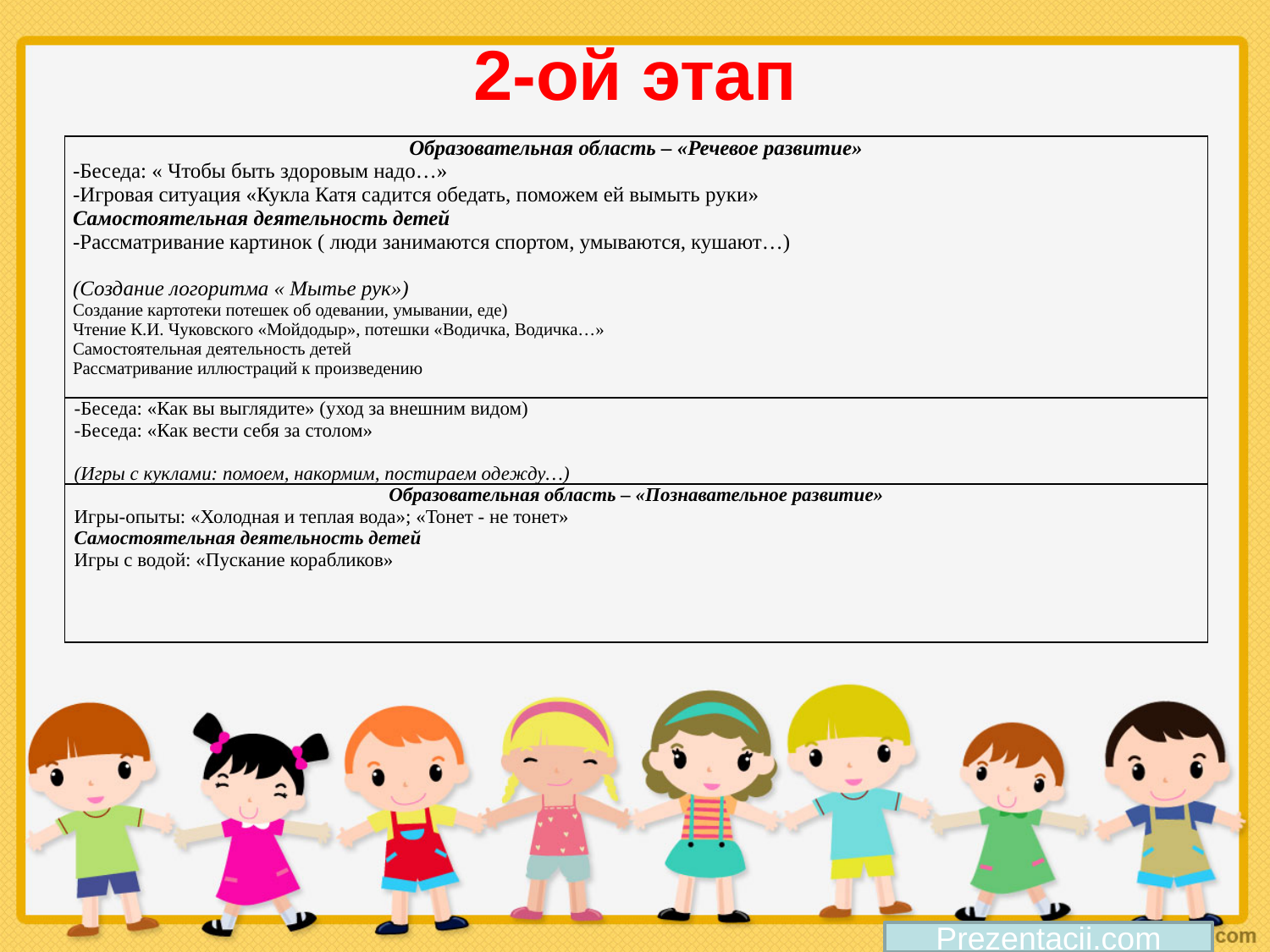

# 2-ой этап
| Образовательная область – «Речевое развитие» -Беседа: « Чтобы быть здоровым надо…» -Игровая ситуация «Кукла Катя садится обедать, поможем ей вымыть руки» Самостоятельная деятельность детей -Рассматривание картинок ( люди занимаются спортом, умываются, кушают…)   (Создание логоритма « Мытье рук») Создание картотеки потешек об одевании, умывании, еде) Чтение К.И. Чуковского «Мойдодыр», потешки «Водичка, Водичка…» Самостоятельная деятельность детей Рассматривание иллюстраций к произведению |
| --- |
| -Беседа: «Как вы выглядите» (уход за внешним видом) -Беседа: «Как вести себя за столом»   (Игры с куклами: помоем, накормим, постираем одежду…) |
| Образовательная область – «Познавательное развитие» Игры-опыты: «Холодная и теплая вода»; «Тонет - не тонет» Самостоятельная деятельность детей Игры с водой: «Пускание корабликов» |
Prezentacii.com